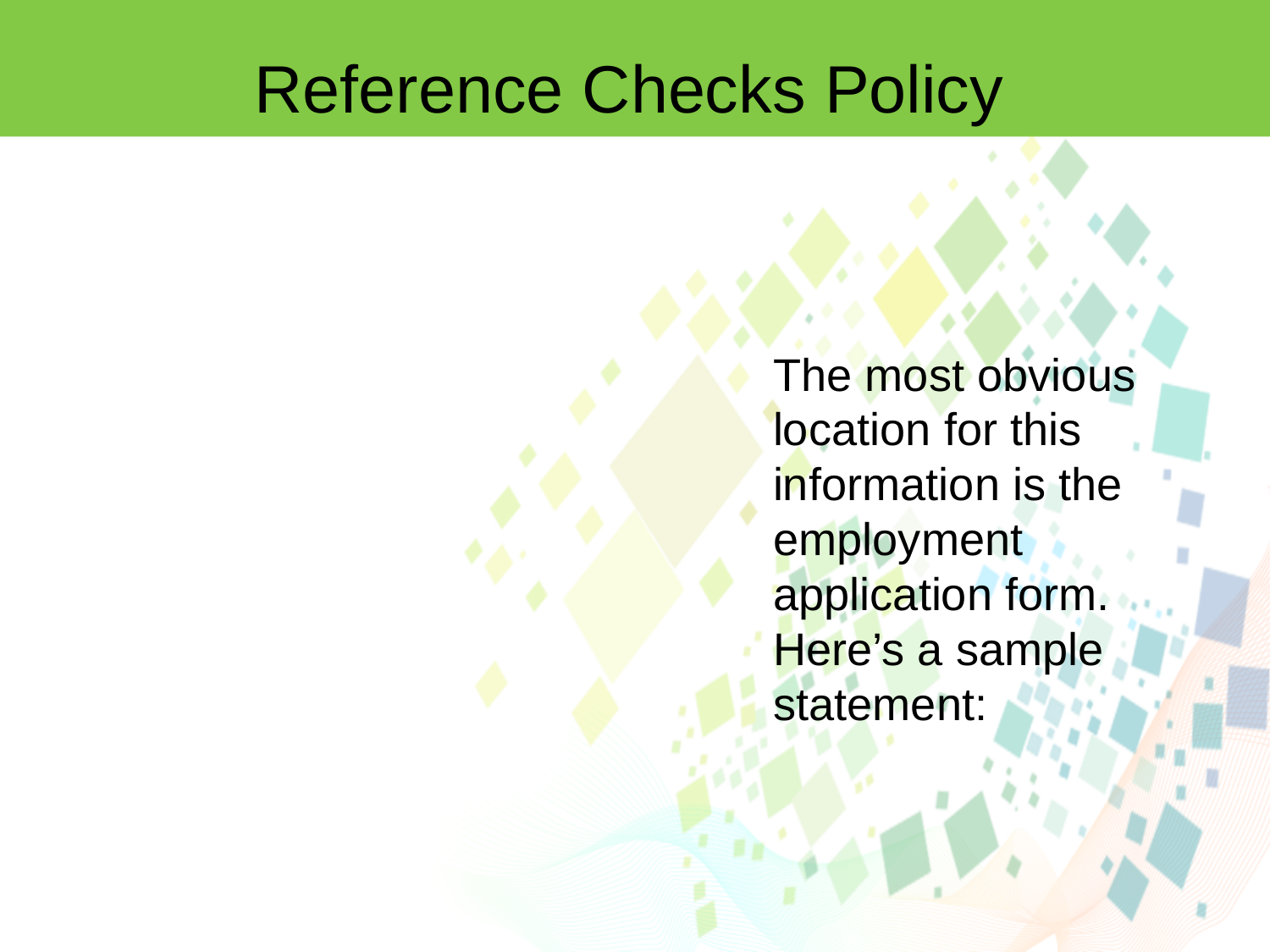

Reference Checks Policy
The most obvious location for this information is the employment
application form. Here’s a sample statement: